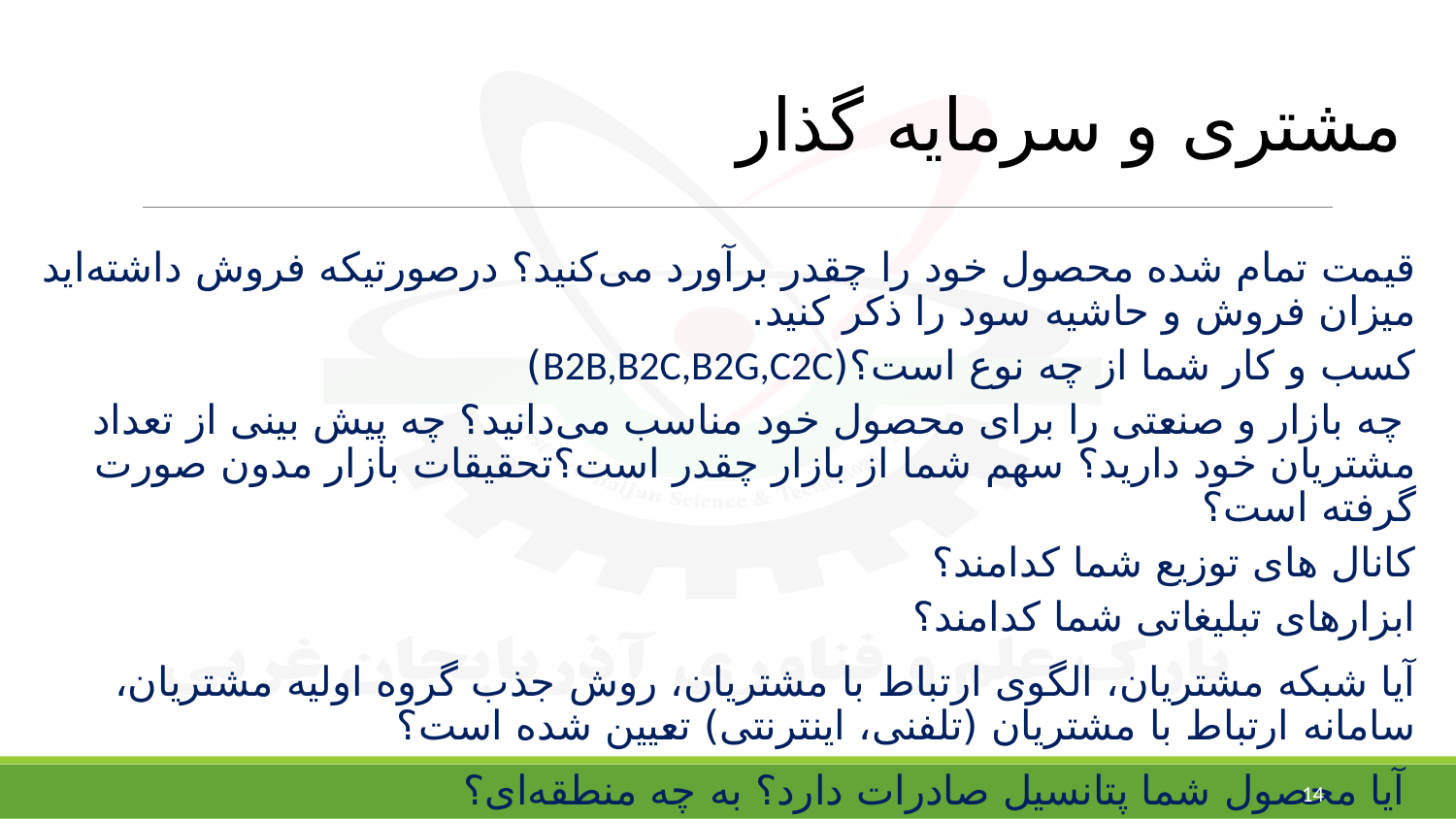

# مشتری و سرمایه گذار

قیمت تمام شده محصول خود را چقدر برآورد می‌کنید؟ درصورتیکه فروش داشته‌اید میزان فروش و حاشیه سود را ذکر کنید.
کسب و کار شما از چه نوع است؟(B2B,B2C,B2G,C2C)
 چه بازار و صنعتی را برای محصول خود مناسب می‌دانید؟ چه پیش بینی از تعداد مشتریان خود دارید؟ سهم شما از بازار چقدر است؟تحقیقات بازار مدون صورت گرفته است؟
کانال های توزیع شما کدامند؟
ابزارهای تبلیغاتی شما کدامند؟
آیا شبکه مشتریان، الگوی ارتباط با مشتریان، روش جذب گروه اولیه مشتریان، سامانه ارتباط با مشتریان (تلفنی، اینترنتی) تعیین شده است؟
آیا محصول شما پتانسیل صادرات دارد؟ به چه منطقه‌ای؟

14